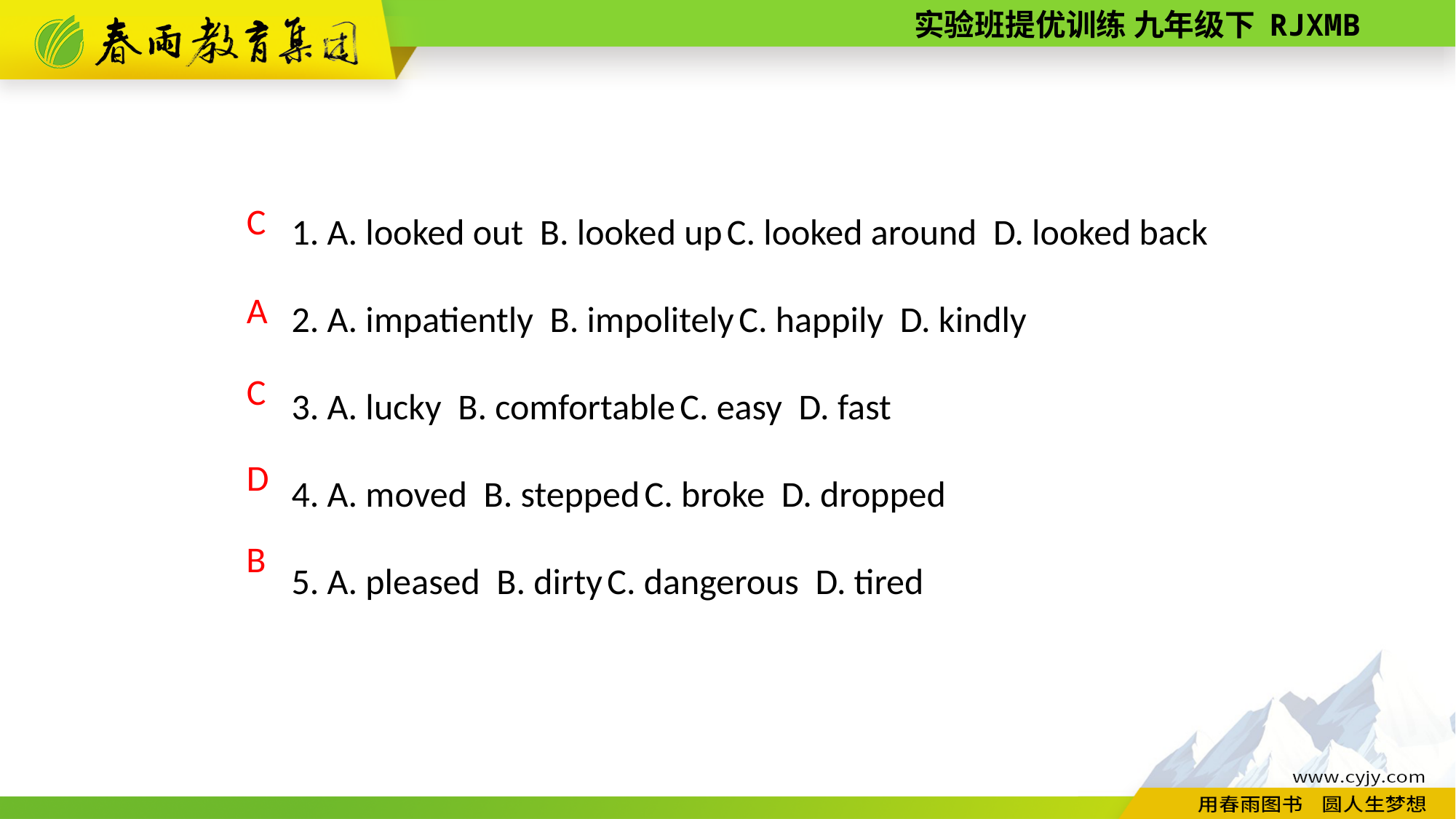

1. A. looked out  B. looked up C. looked around  D. looked back
2. A. impatiently  B. impolitely C. happily  D. kindly
3. A. lucky  B. comfortable C. easy  D. fast
4. A. moved  B. stepped C. broke  D. dropped
5. A. pleased  B. dirty C. dangerous  D. tired
C
A
C
D
 B